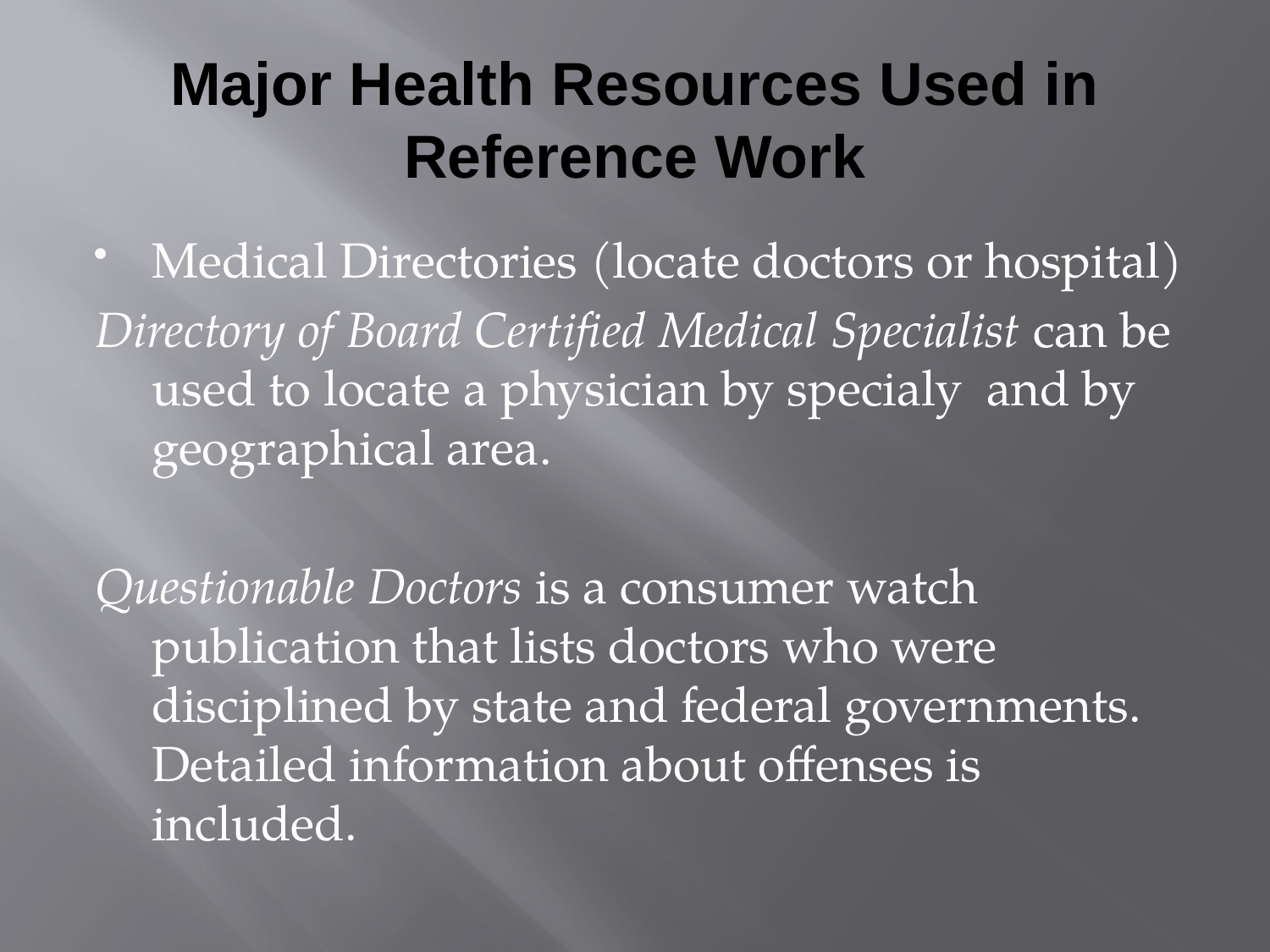

# Major Health Resources Used in Reference Work
Medical Directories (locate doctors or hospital)
Directory of Board Certified Medical Specialist can be used to locate a physician by specialy  and by geographical area.

Questionable Doctors is a consumer watch publication that lists doctors who were disciplined by state and federal governments. Detailed information about offenses is included.